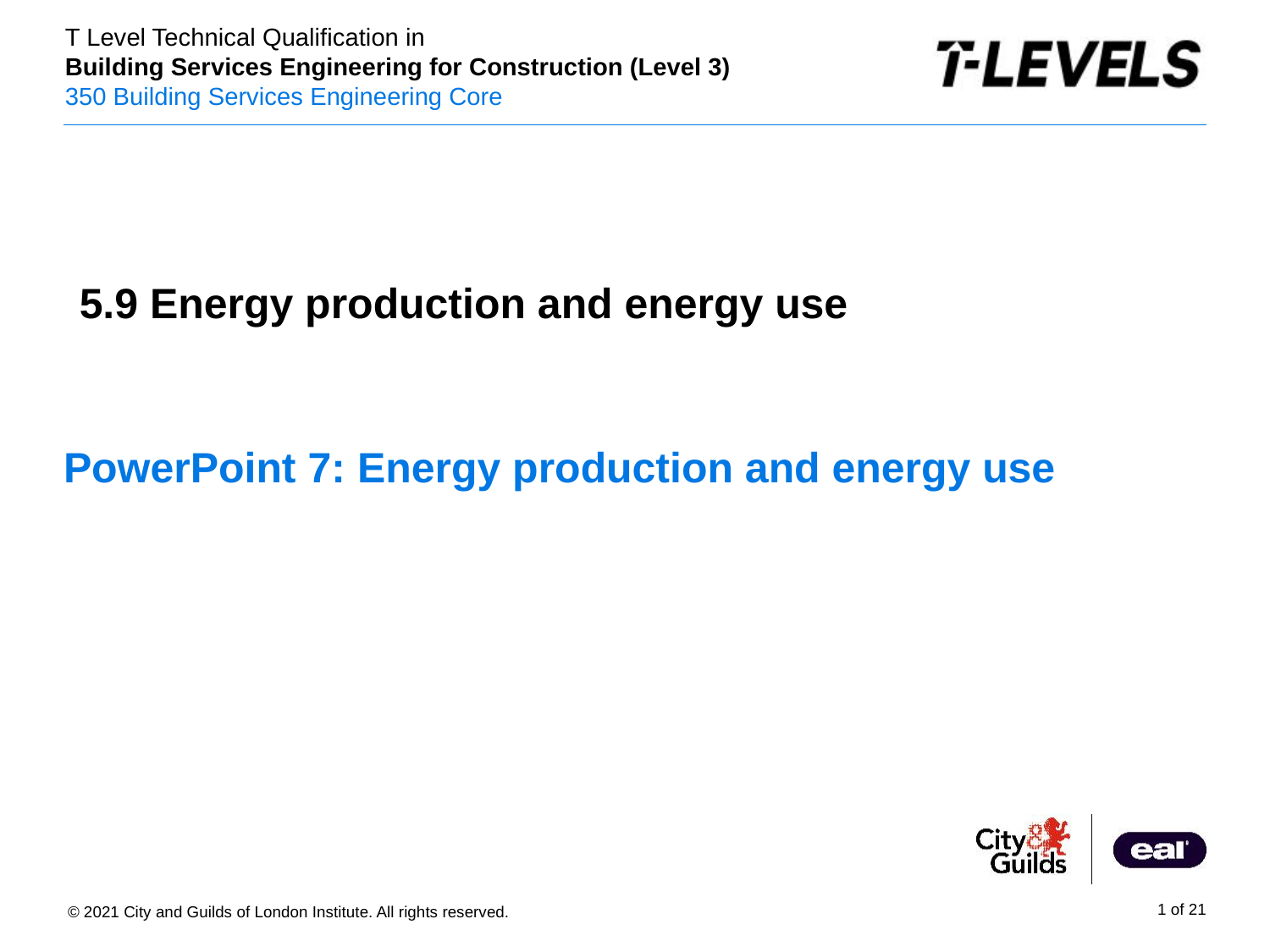

PowerPoint presentation
5.9 Energy production and energy use
# PowerPoint 7: Energy production and energy use